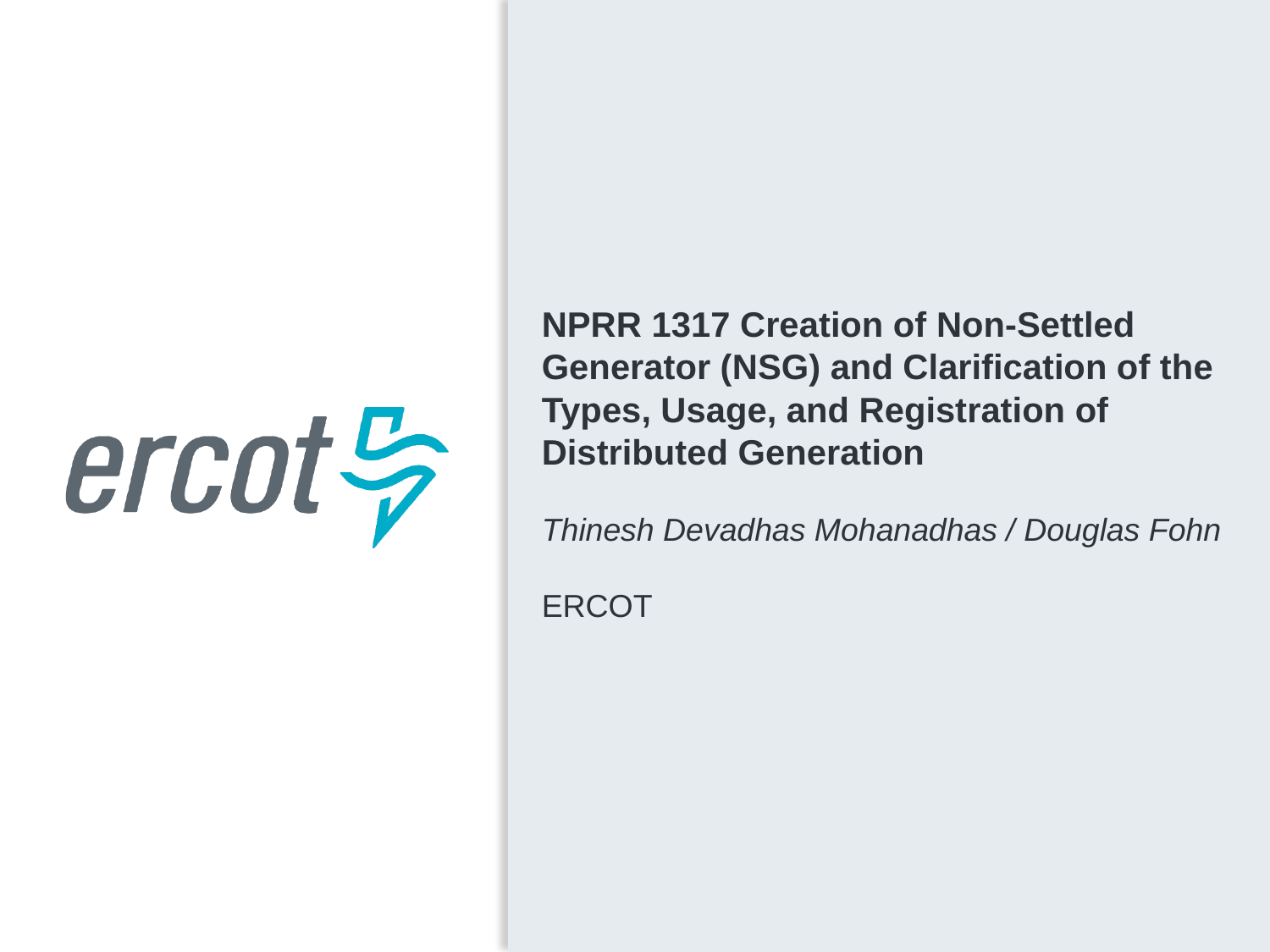

NPRR 1317 Creation of Non-Settled Generator (NSG) and Clarification of the Types, Usage, and Registration of Distributed Generation

Thinesh Devadhas Mohanadhas / Douglas Fohn

ERCOT